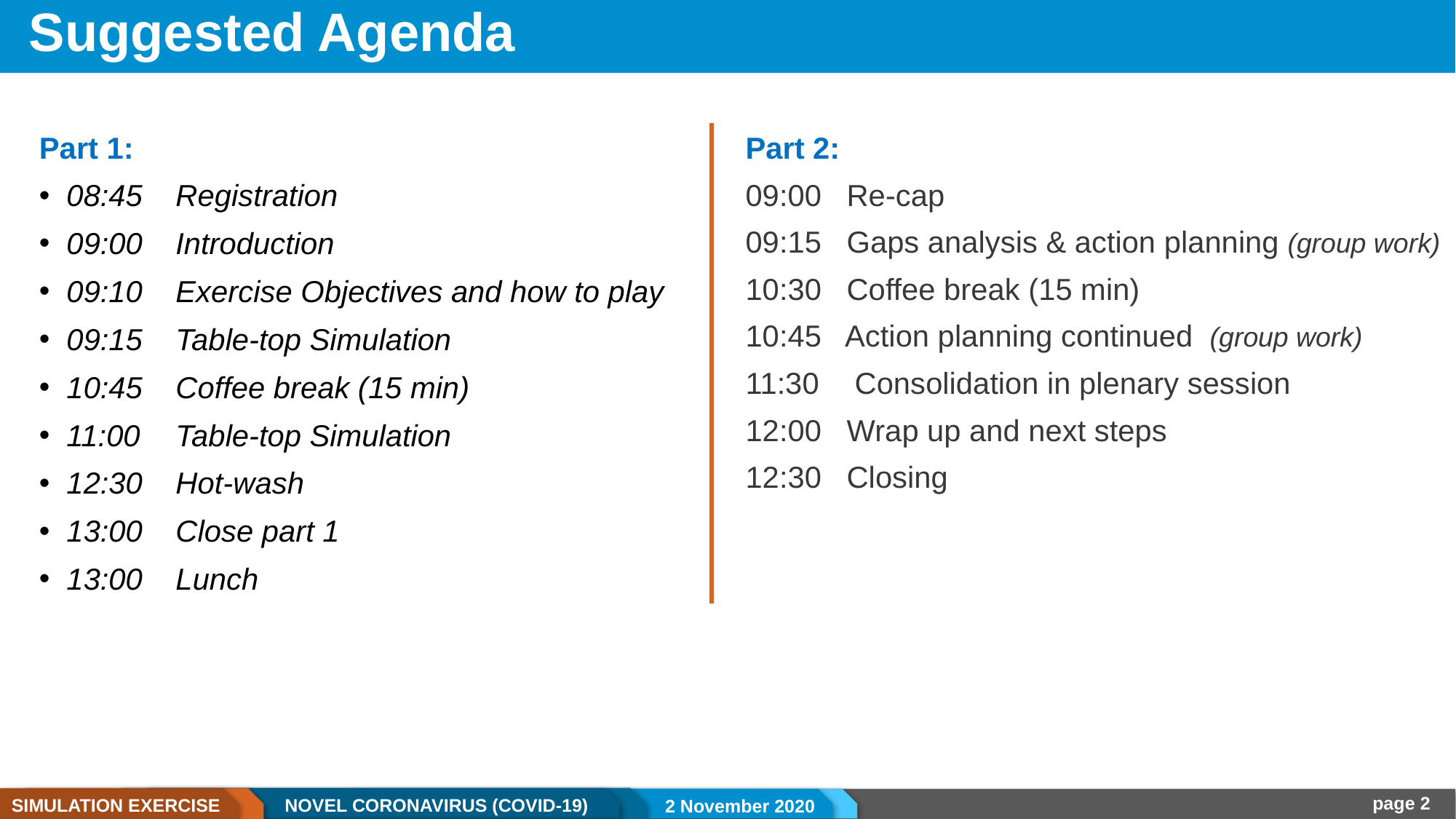

# Suggested Agenda
Part 1:
08:45	Registration
09:00   	Introduction
09:10 	Exercise Objectives and how to play
09:15   	Table-top Simulation
10:45	Coffee break (15 min)
11:00	Table-top Simulation
12:30	Hot-wash
13:00 	Close part 1
13:00	Lunch
Part 2:
09:00   Re-cap
09:15   Gaps analysis & action planning (group work)
10:30   Coffee break (15 min)
10:45   Action planning continued  (group work)
11:30	Consolidation in plenary session
12:00   Wrap up and next steps
12:30   Closing

2 November 2020